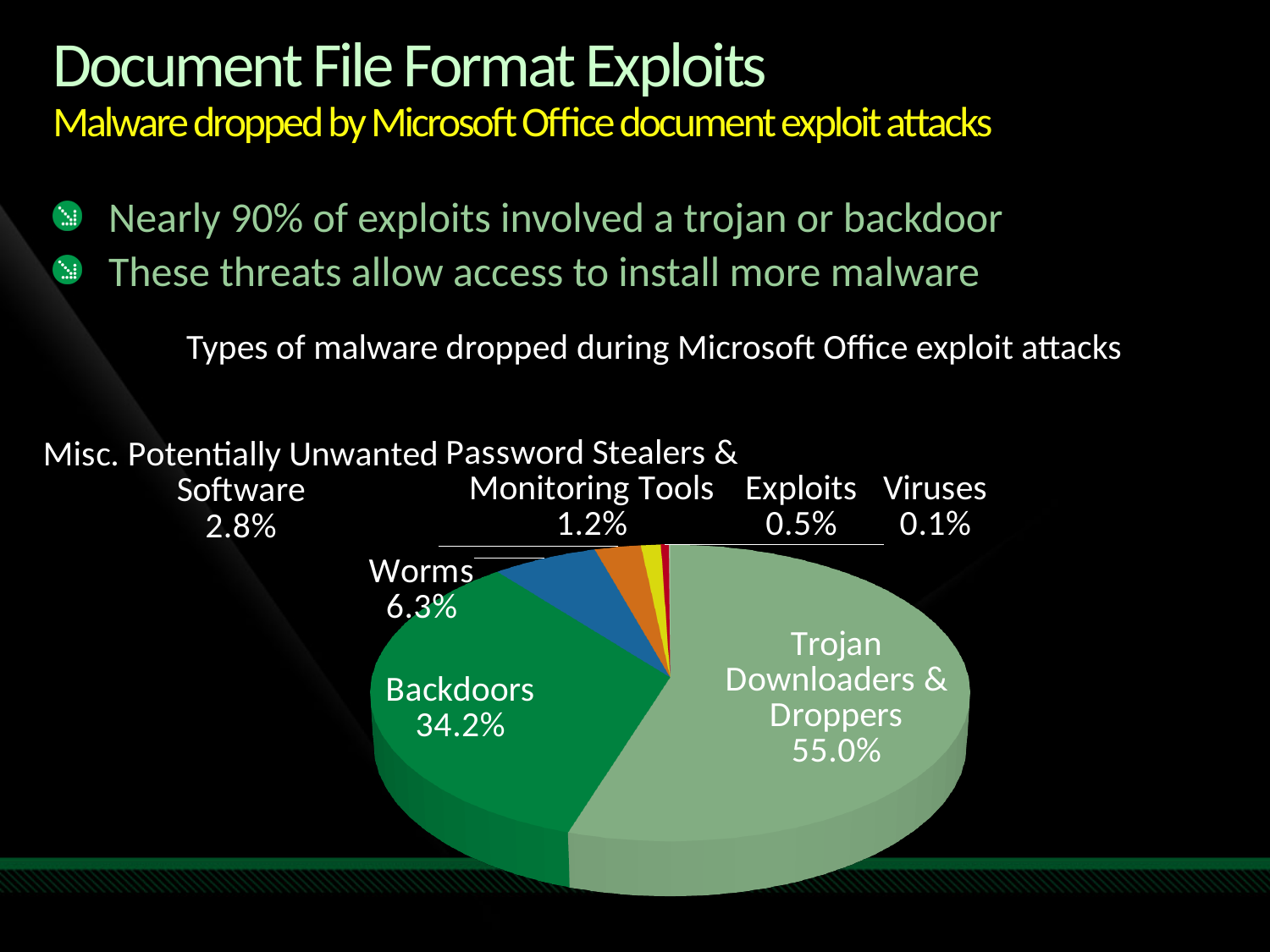

# Document File Format Exploits Malware dropped by Microsoft Office document exploit attacks
Nearly 90% of exploits involved a trojan or backdoor
These threats allow access to install more malware
Types of malware dropped during Microsoft Office exploit attacks

[unsupported chart]